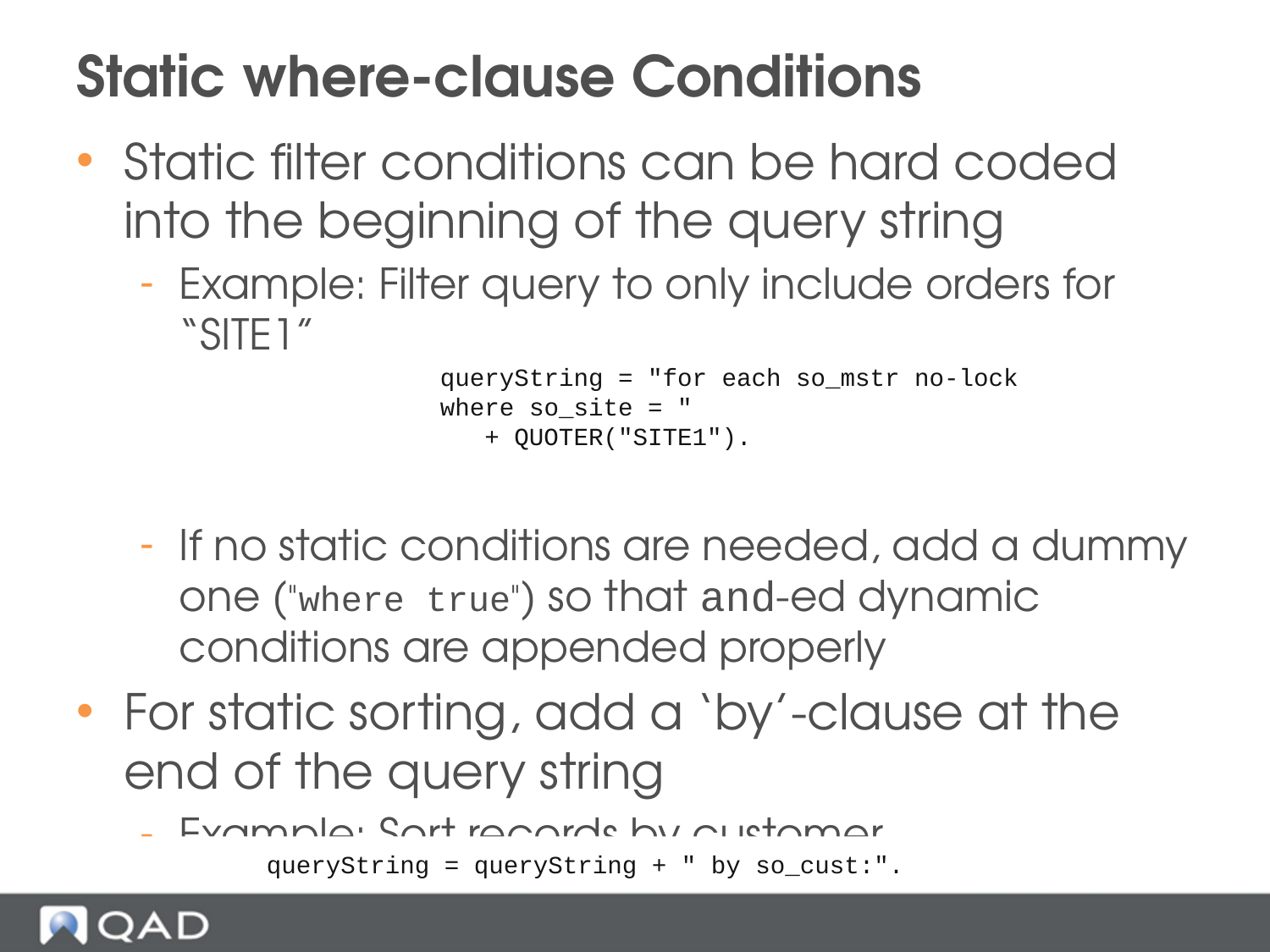

# Static where-clause Conditions
Static filter conditions can be hard coded into the beginning of the query string
Example: Filter query to only include orders for “SITE1”

If no static conditions are needed, add a dummy one ("where true") so that and-ed dynamic conditions are appended properly
For static sorting, add a ‘by’-clause at the end of the query string
Example: Sort records by customer
queryString = "for each so_mstr no-lock where so_site = "
   + QUOTER("SITE1").

queryString = queryString + " by so_cust:".